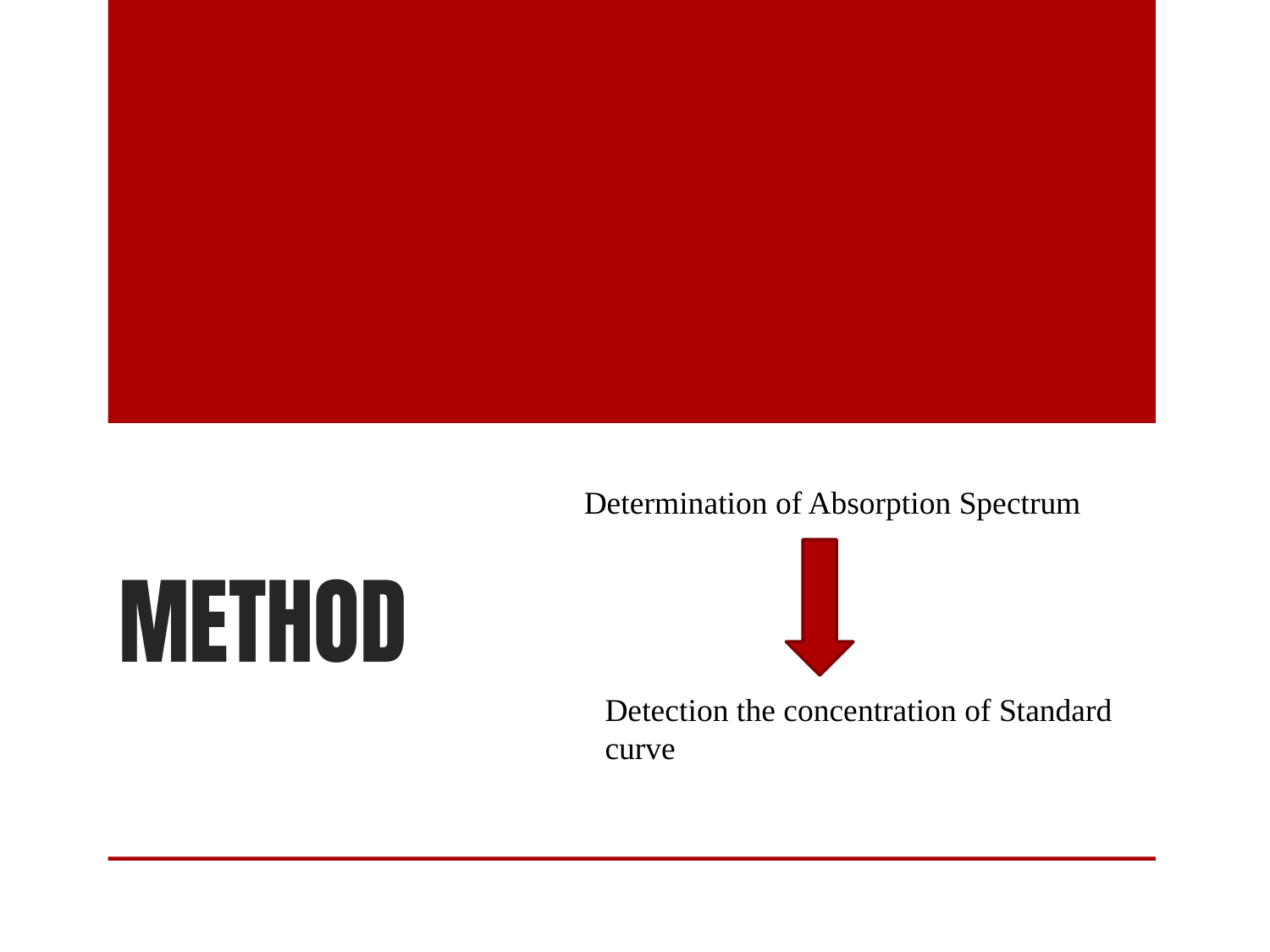

# Method
Determination of Absorption Spectrum

Detection the concentration of Standard curve